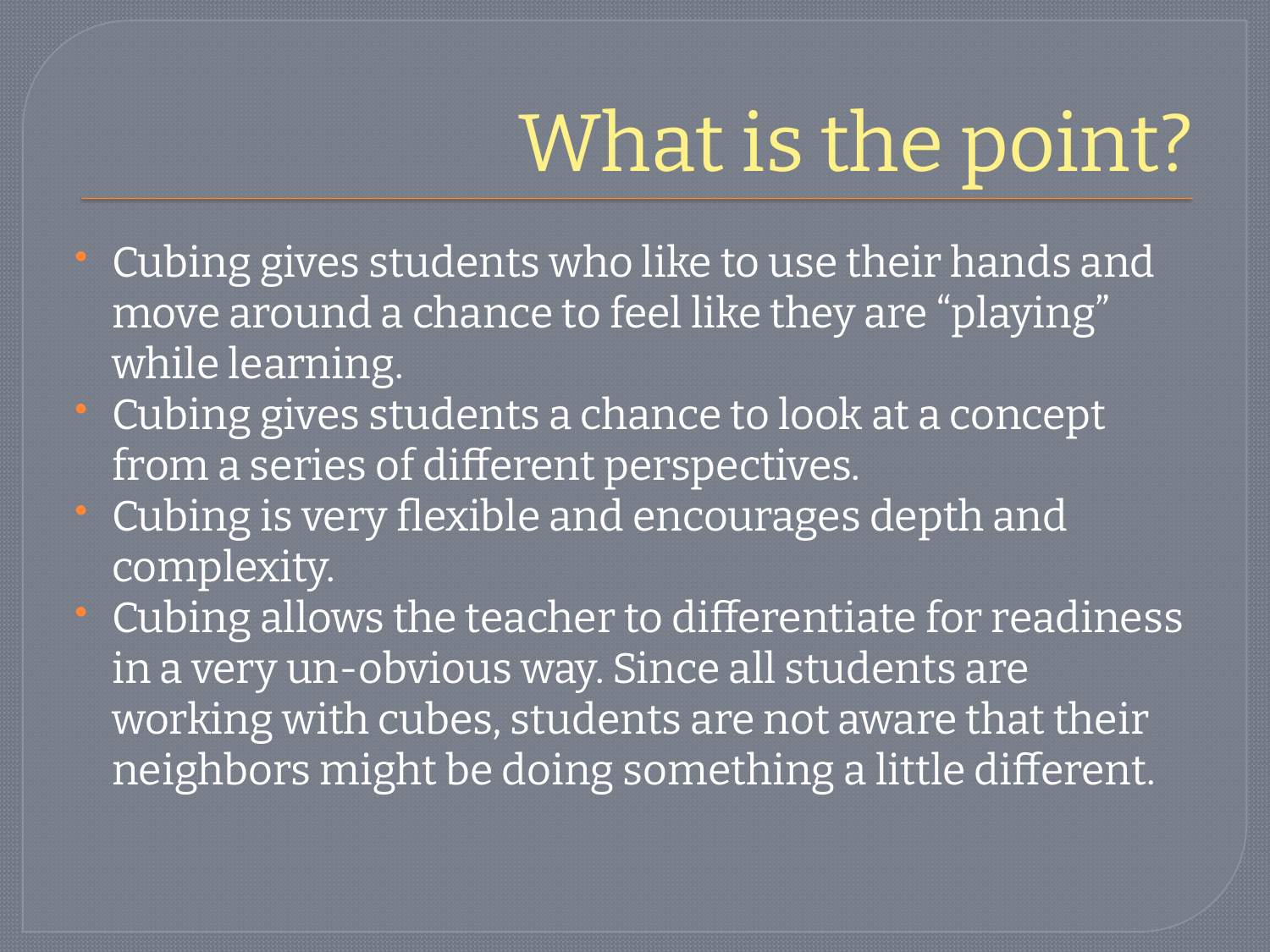

# What is the point?
Cubing gives students who like to use their hands and move around a chance to feel like they are “playing” while learning.
Cubing gives students a chance to look at a concept from a series of different perspectives.
Cubing is very flexible and encourages depth and complexity.
Cubing allows the teacher to differentiate for readiness in a very un-obvious way. Since all students are working with cubes, students are not aware that their neighbors might be doing something a little different.